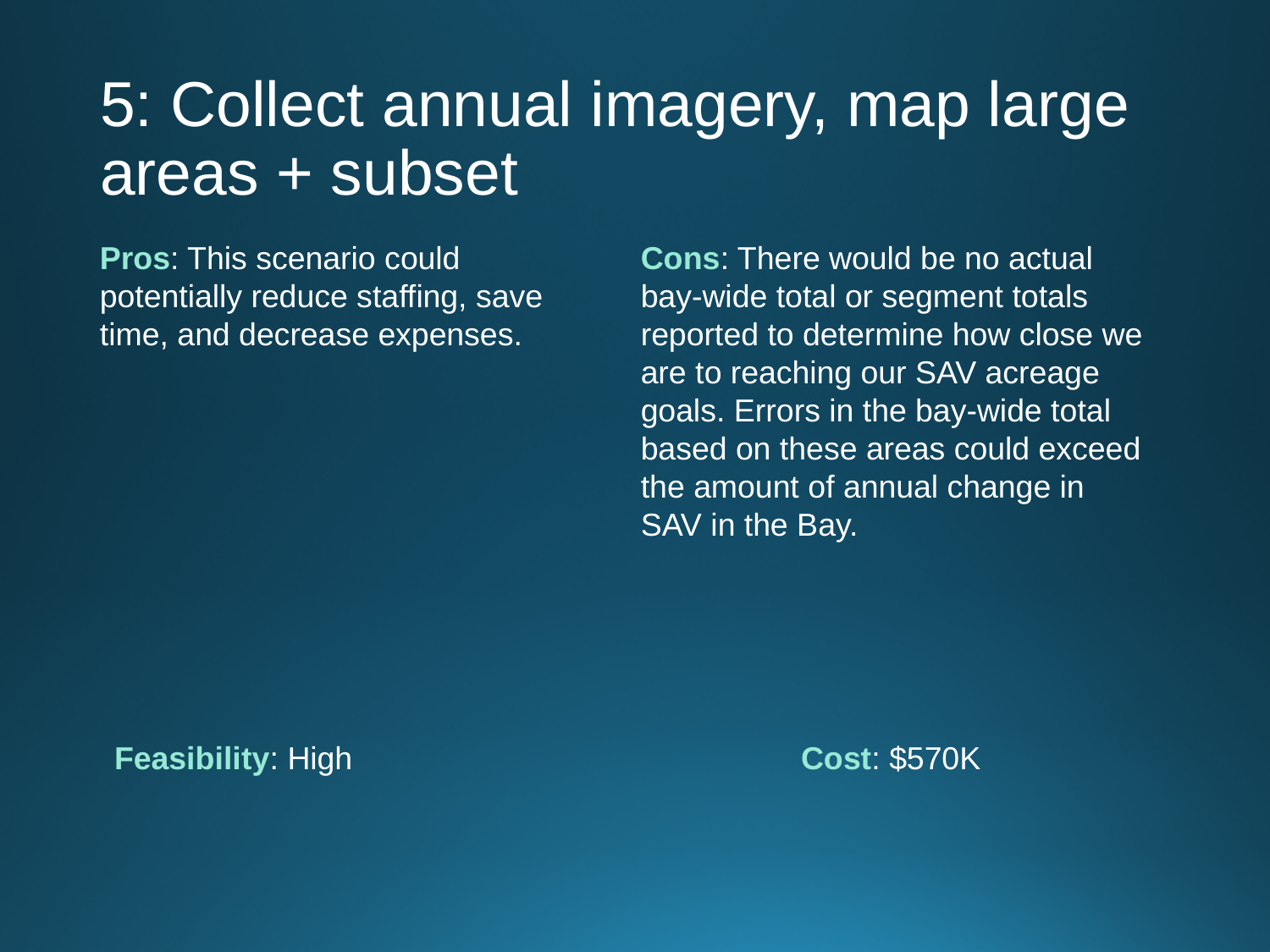

# 5: Collect annual imagery, map large areas + subset
Cons: There would be no actual bay-wide total or segment totals reported to determine how close we are to reaching our SAV acreage goals. Errors in the bay-wide total based on these areas could exceed the amount of annual change in SAV in the Bay.
Pros: This scenario could potentially reduce staffing, save time, and decrease expenses.
Cost: $570K
Feasibility: High